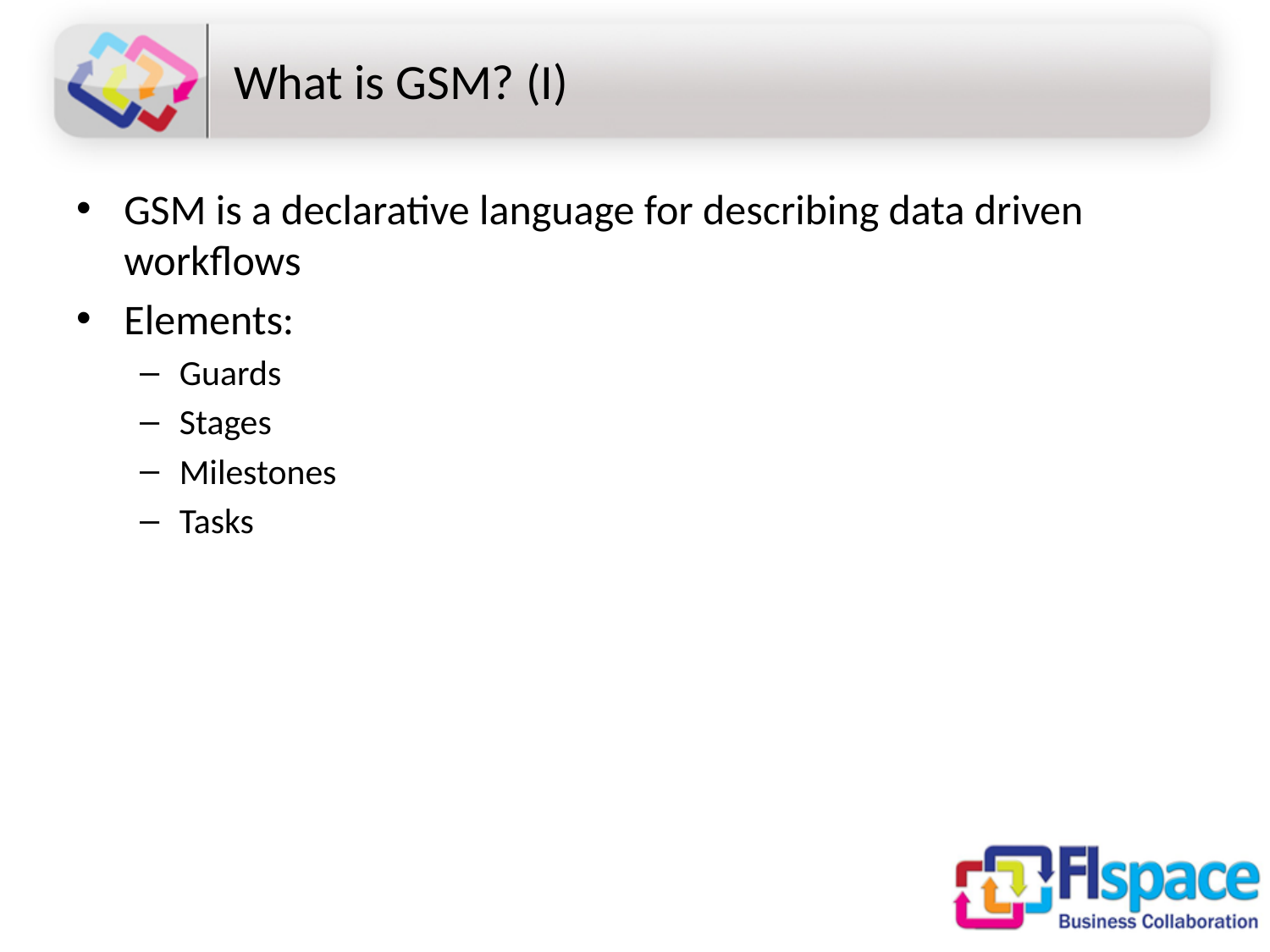

# What is GSM? (I)
GSM is a declarative language for describing data driven workflows
Elements:
Guards
Stages
Milestones
Tasks